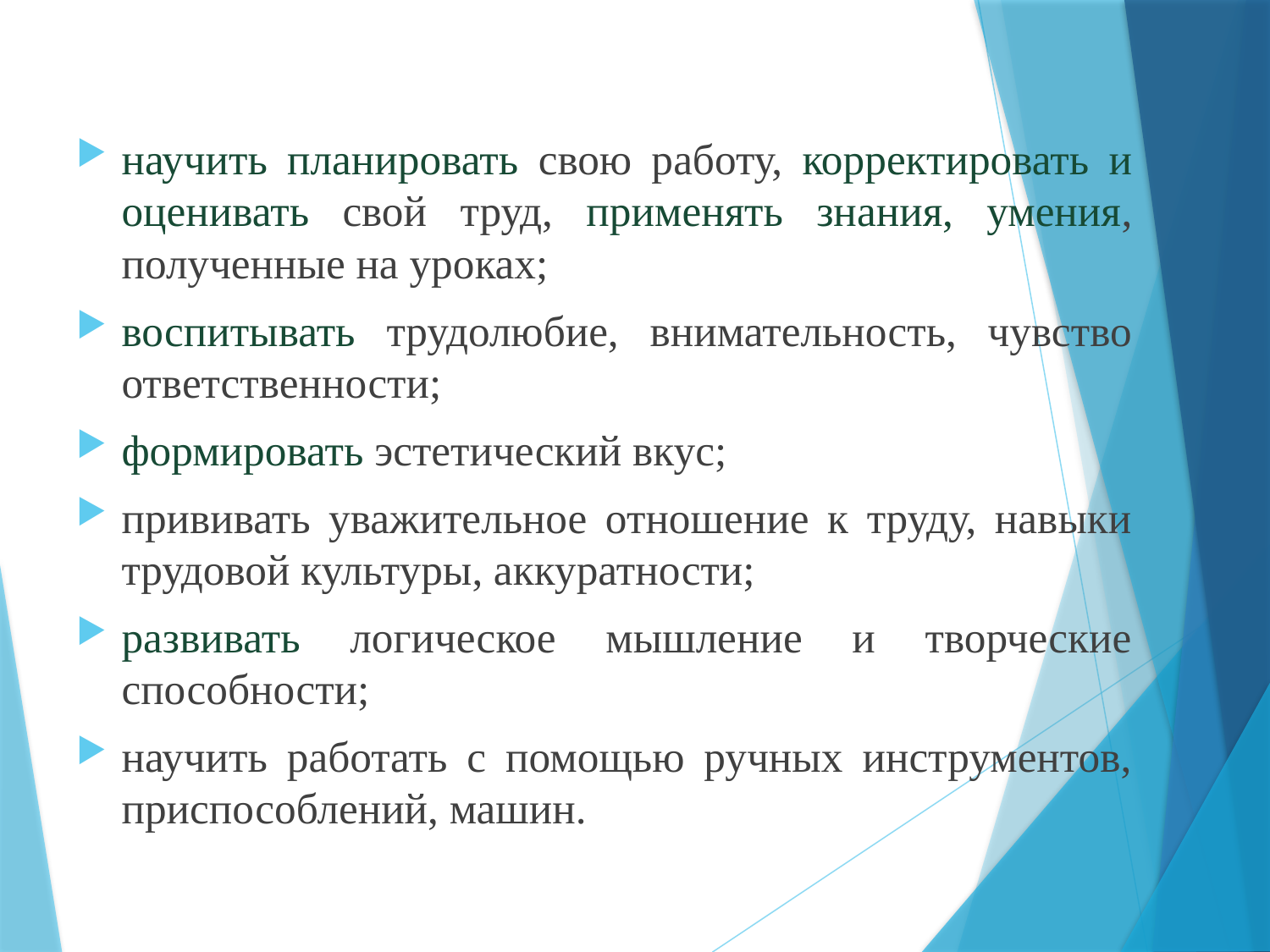

# Задачи:

научить планировать свою работу, корректировать и оценивать свой труд, применять знания, умения, полученные на уроках;
воспитывать трудолюбие, внимательность, чувство ответственности;
формировать эстетический вкус;
прививать уважительное отношение к труду, навыки трудовой культуры, аккуратности;
развивать логическое мышление и творческие способности;
научить работать с помощью ручных инструментов, приспособлений, машин.